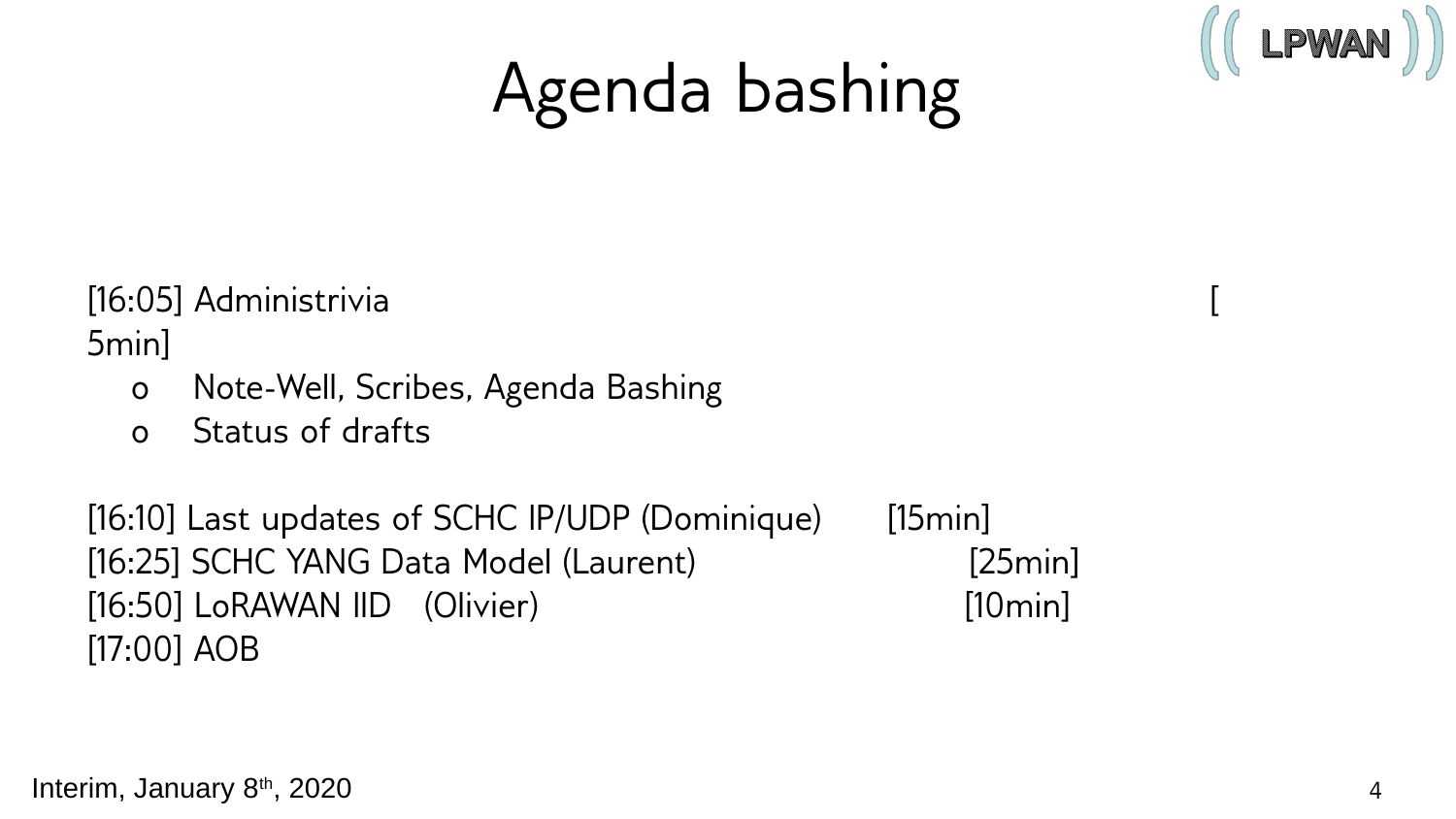

# Agenda bashing
[16:05] Administrivia                                                                           [ 5min]
    o    Note-Well, Scribes, Agenda Bashing
    o    Status of drafts

[16:10] Last updates of SCHC IP/UDP (Dominique)      [15min]
[16:25] SCHC YANG Data Model (Laurent)                         [25min]
[16:50] LoRAWAN IID   (Olivier)                                       [10min]
[17:00] AOB
4